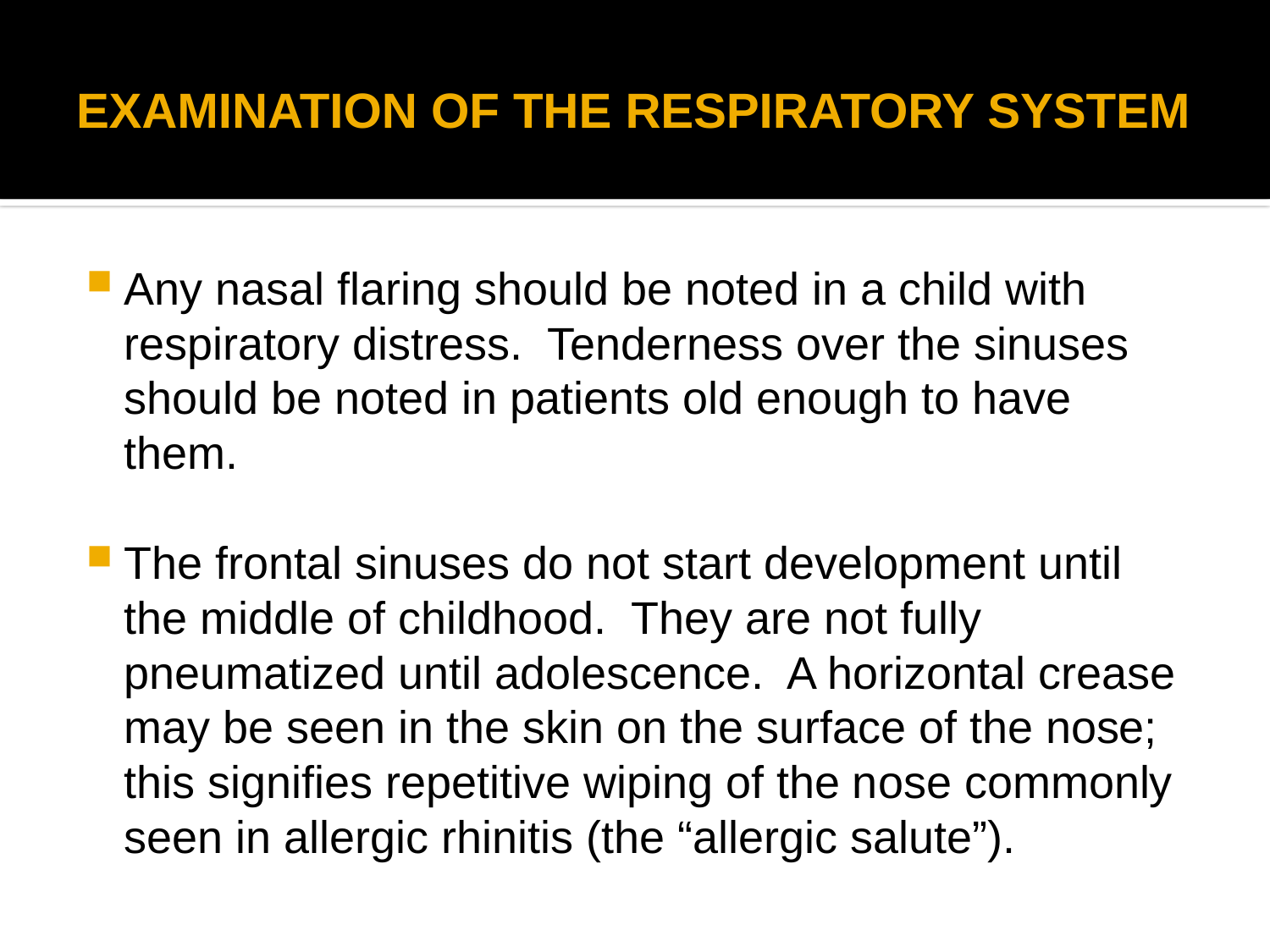

# EXAMINATION OF THE RESPIRATORY SYSTEM
Any nasal flaring should be noted in a child with respiratory distress.  Tenderness over the sinuses should be noted in patients old enough to have them.

The frontal sinuses do not start development until the middle of childhood.  They are not fully pneumatized until adolescence.  A horizontal crease may be seen in the skin on the surface of the nose; this signifies repetitive wiping of the nose commonly seen in allergic rhinitis (the “allergic salute”).